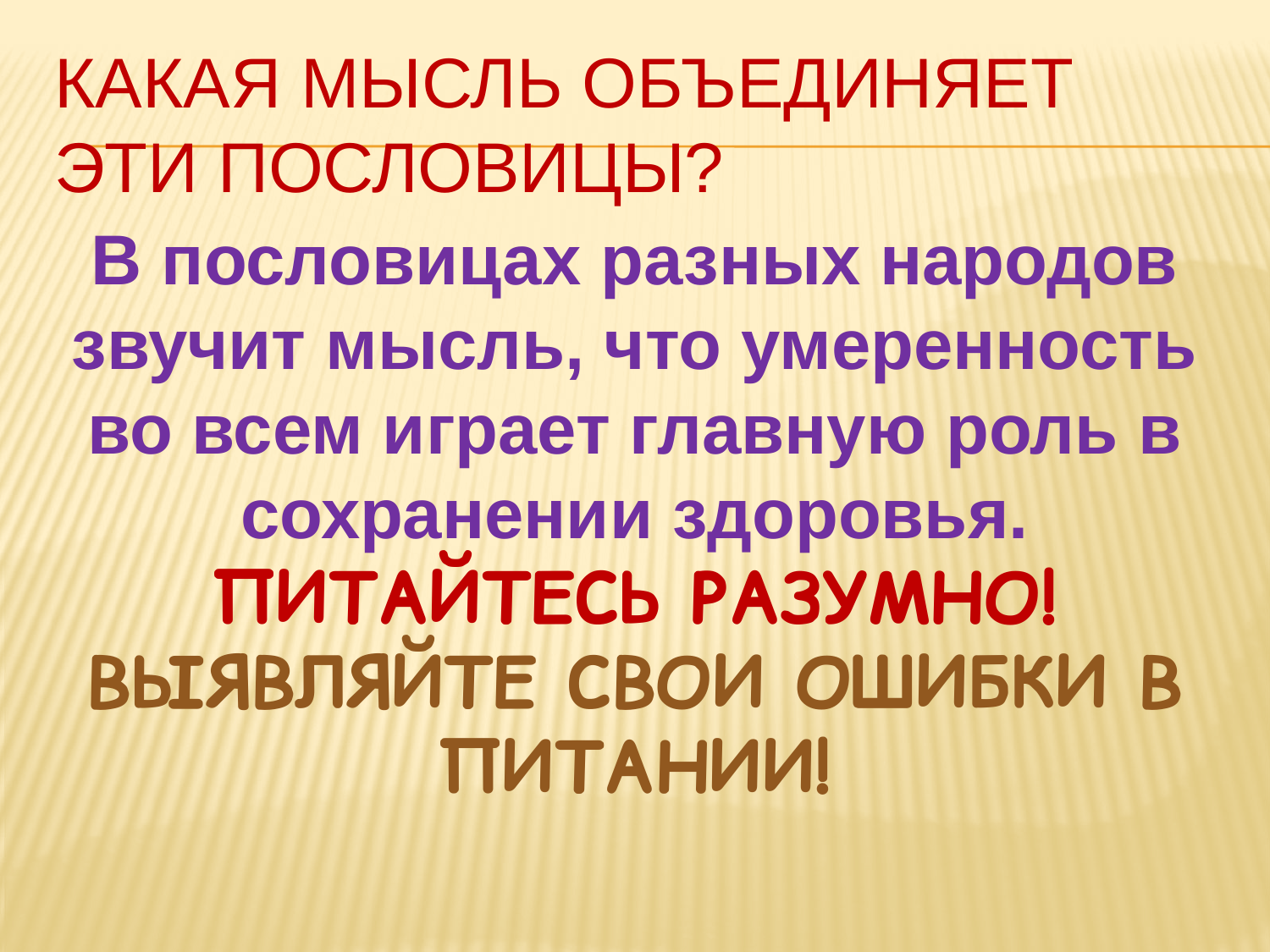

# КАКАЯ МЫСЛЬ ОБЪЕДИНЯЕТ ЭТИ ПОСЛОВИЦЫ?
В пословицах разных народов звучит мысль, что умеренность во всем играет главную роль в сохранении здоровья.
ПИТАЙТЕСЬ РАЗУМНО! ВЫЯВЛЯЙТЕ СВОИ ОШИБКИ В ПИТАНИИ!